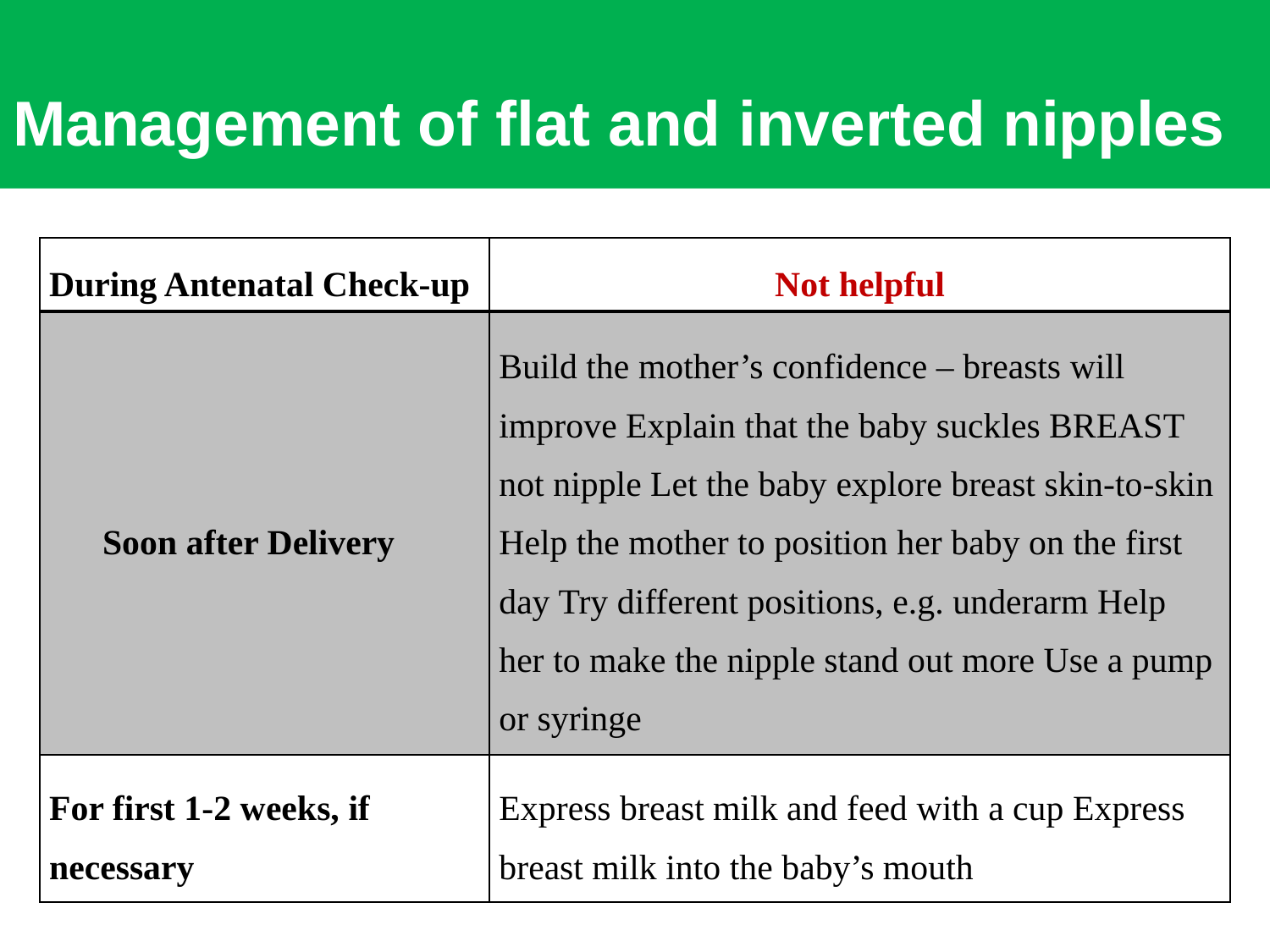

# Management of flat and inverted nipples
| During Antenatal Check-up | Not helpful |
| --- | --- |
| Soon after Delivery | Build the mother’s confidence – breasts will improve Explain that the baby suckles BREAST not nipple Let the baby explore breast skin-to-skin Help the mother to position her baby on the first day Try different positions, e.g. underarm Help her to make the nipple stand out more Use a pump or syringe |
| For first 1-2 weeks, if necessary | Express breast milk and feed with a cup Express breast milk into the baby’s mouth |